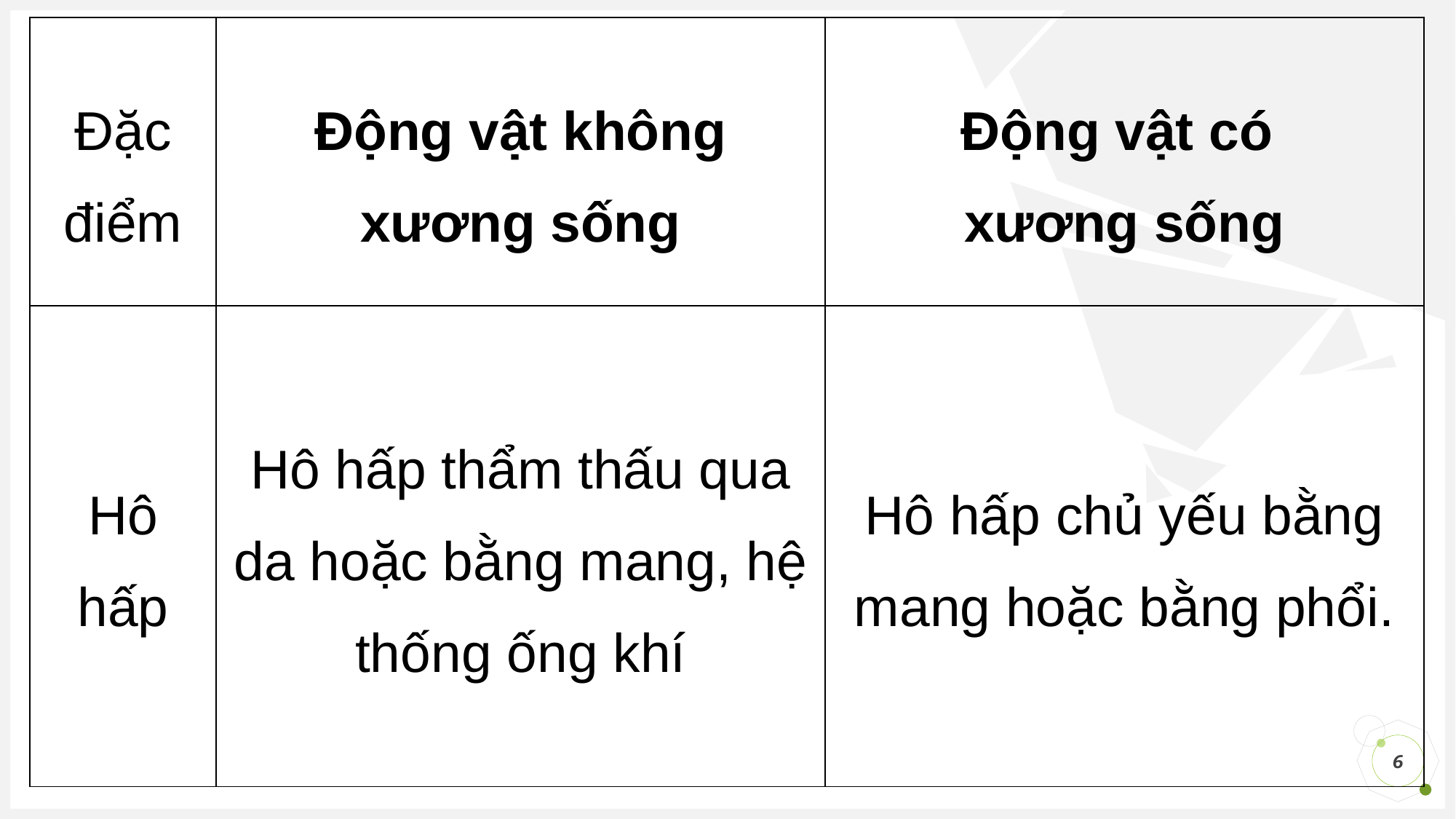

| Đặc điểm | Động vật không xương sống | Động vật có xương sống |
| --- | --- | --- |
| Hô hấp | Hô hấp thẩm thấu qua da hoặc bằng mang, hệ thống ống khí | Hô hấp chủ yếu bằng mang hoặc bằng phổi. |
6